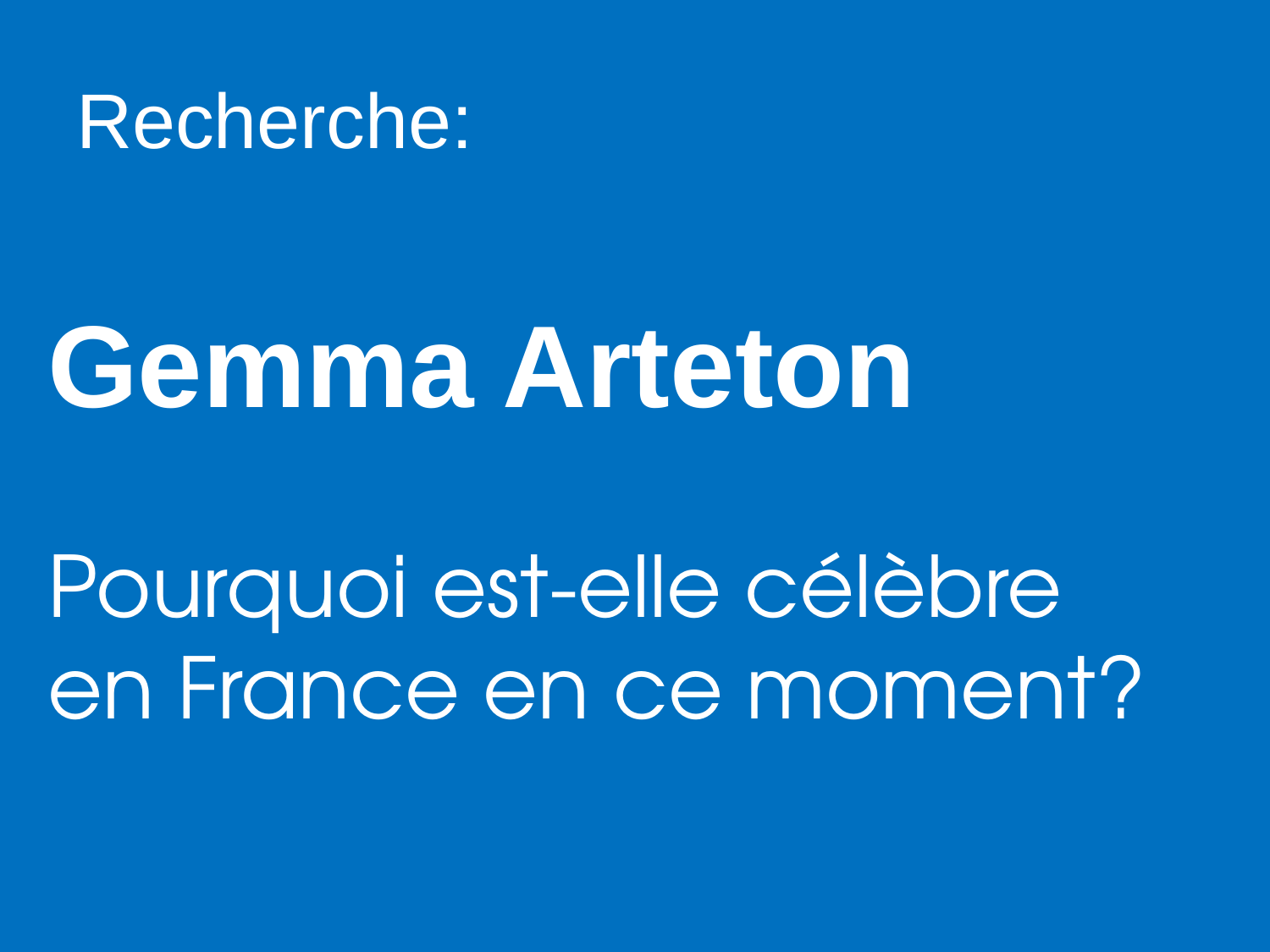

# Recherche:

Gemma Arteton

Pourquoi est-elle célèbre en France en ce moment?